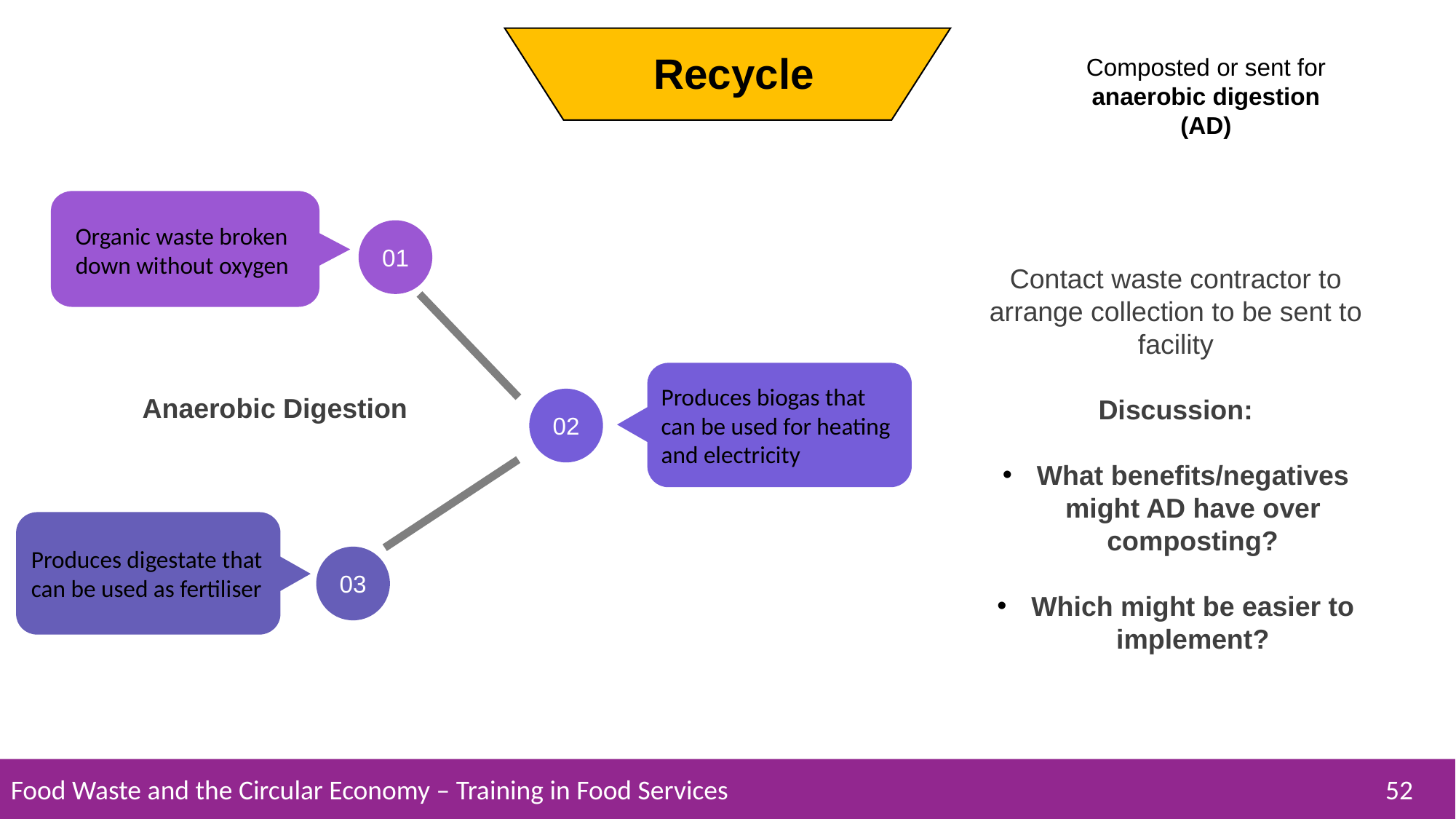

Recycle
Composted or sent for anaerobic digestion (AD)

Organic waste broken down without oxygen
01
Contact waste contractor to arrange collection to be sent to facility

Discussion:

What benefits/negatives might AD have over composting?

Which might be easier to implement?

Produces biogas that can be used for heating and electricity
Anaerobic Digestion
02

Produces digestate that can be used as fertiliser
03